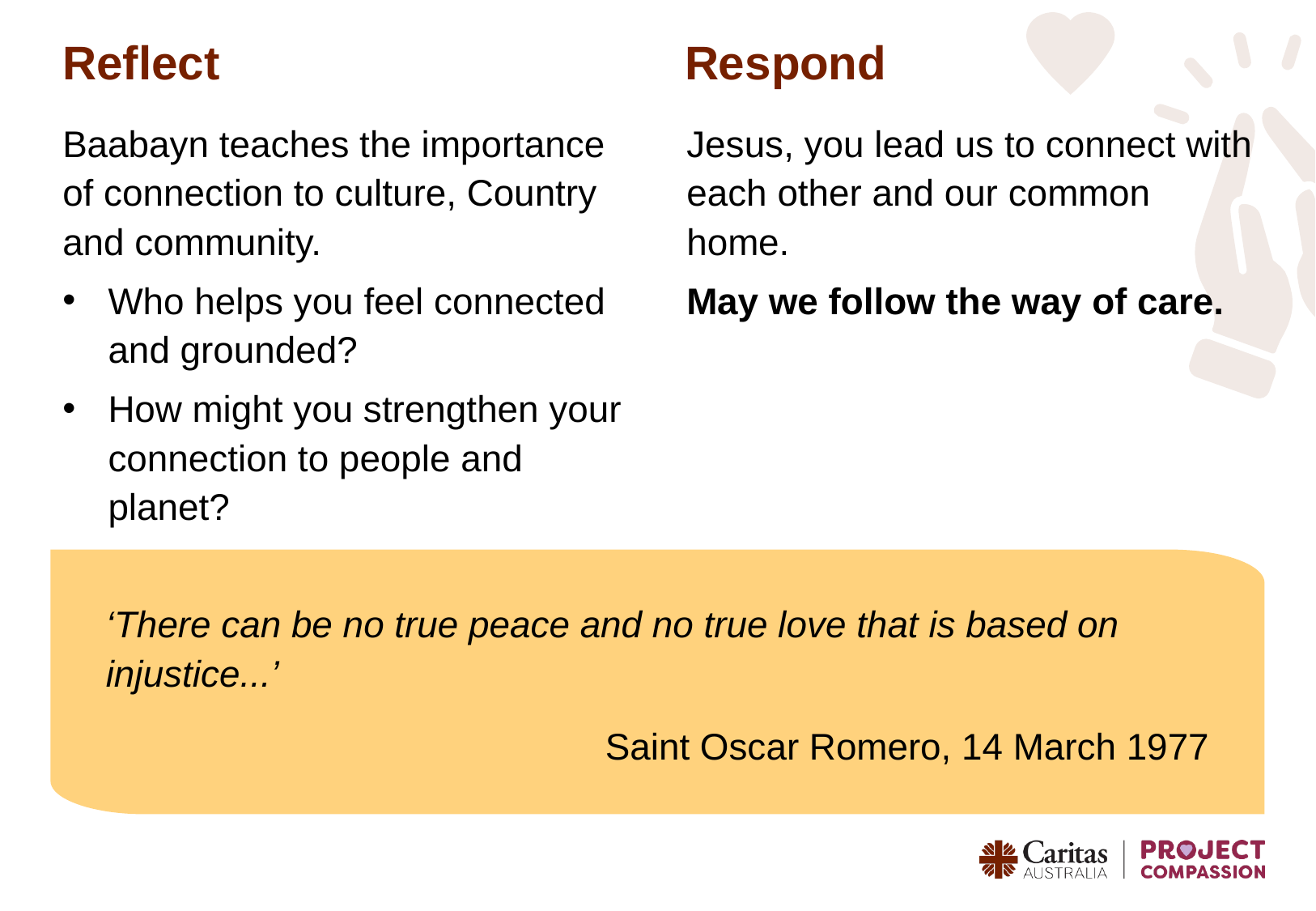

Reflect
Respond
Jesus, you lead us to connect with each other and our common home.
May we follow the way of care.

Baabayn teaches the importance of connection to culture, Country and community.
Who helps you feel connected and grounded?
How might you strengthen your connection to people and planet?
‘There can be no true peace and no true love that is based on injustice...’
Saint Oscar Romero, 14 March 1977